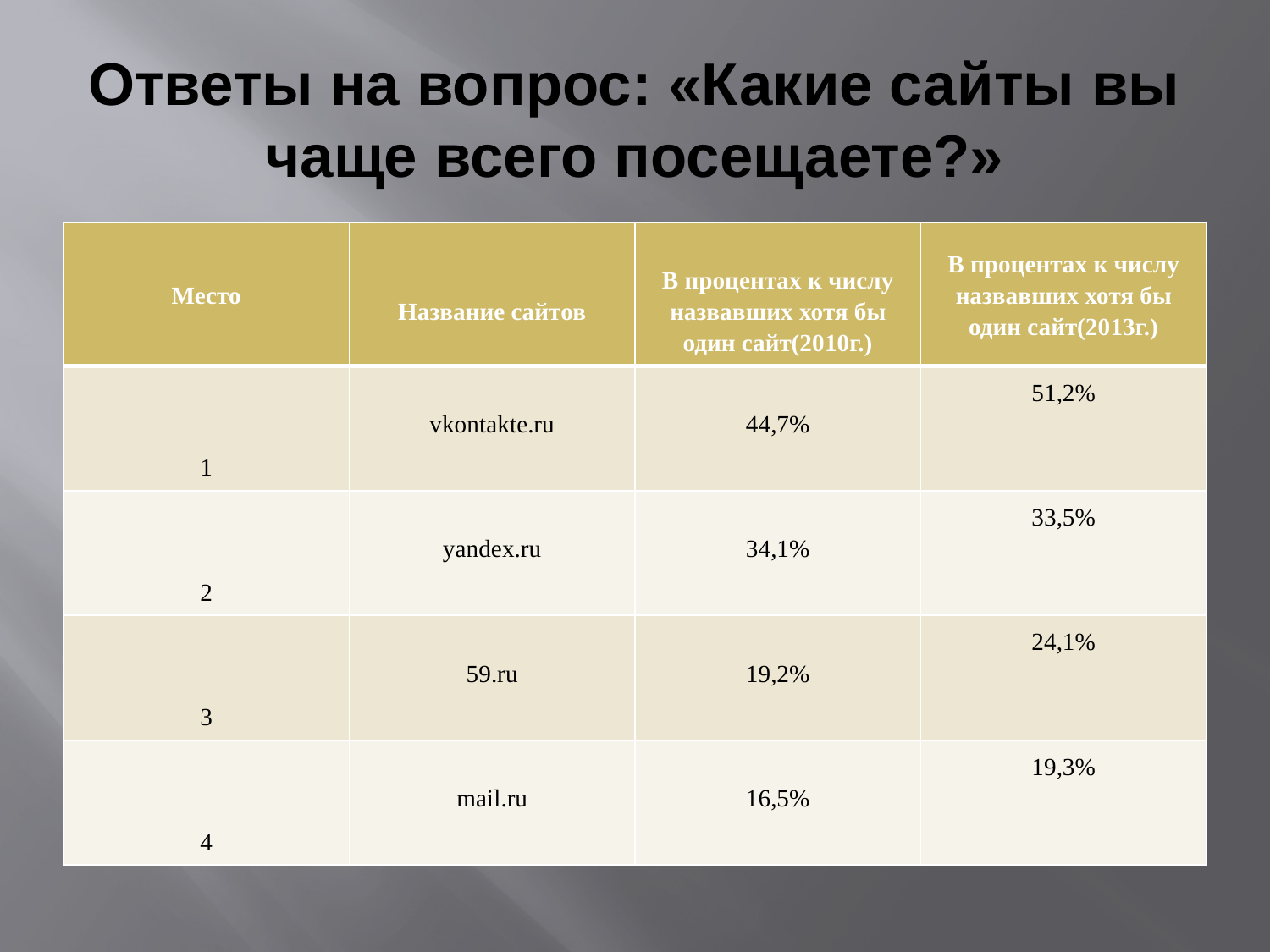

# Ответы на вопрос: «Какие сайты вы чаще всего посещаете?»
| Место | Название сайтов | В процентах к числу назвавших хотя бы один сайт(2010г.) | В процентах к числу назвавших хотя бы один сайт(2013г.) |
| --- | --- | --- | --- |
| 1 | vkontakte.ru | 44,7% | 51,2% |
| 2 | yandex.ru | 34,1% | 33,5% |
| 3 | 59.ru | 19,2% | 24,1% |
| 4 | mail.ru | 16,5% | 19,3% |